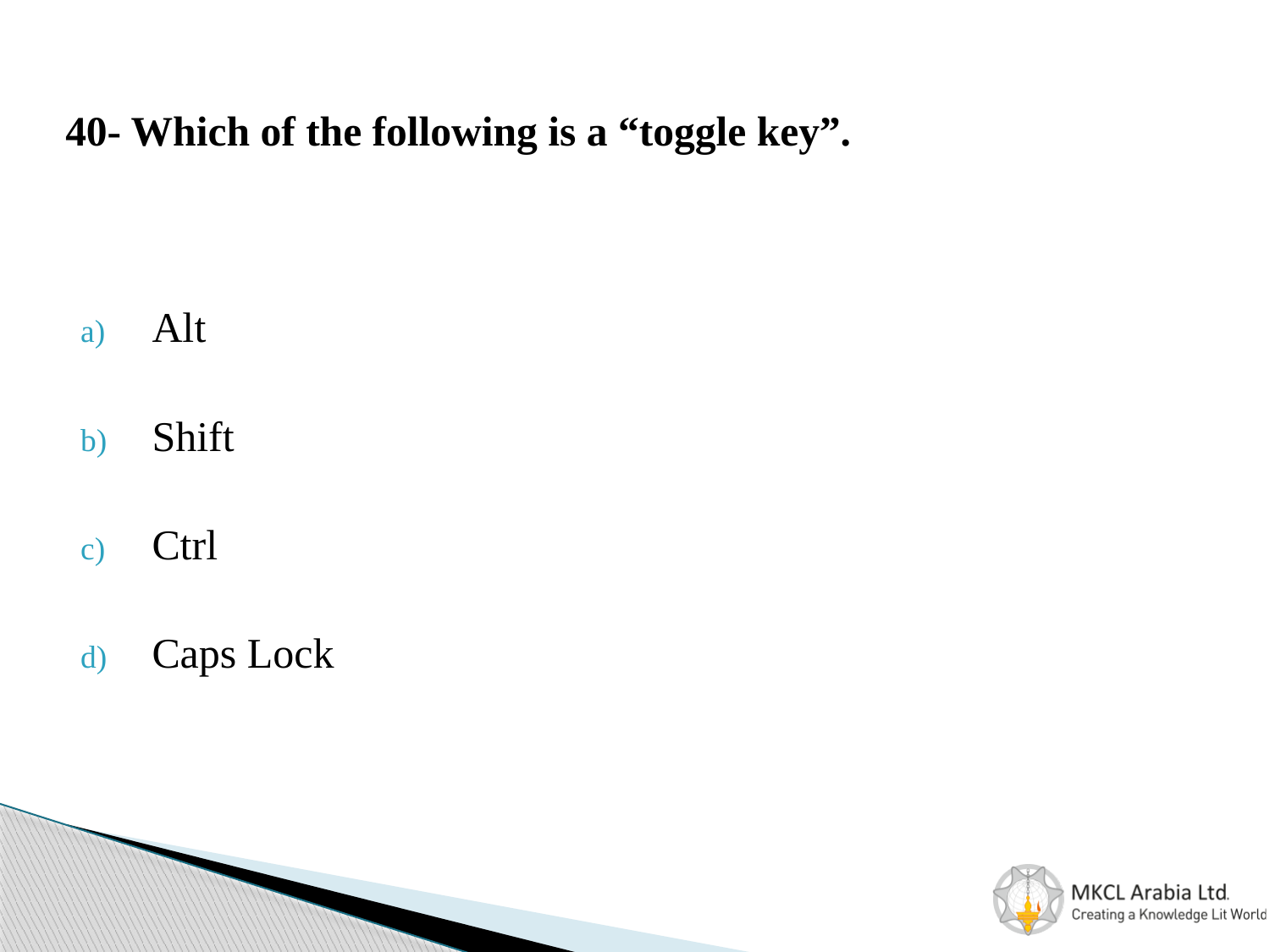

# 40- Which of the following is a “toggle key”.
Alt
Shift
Ctrl
Caps Lock